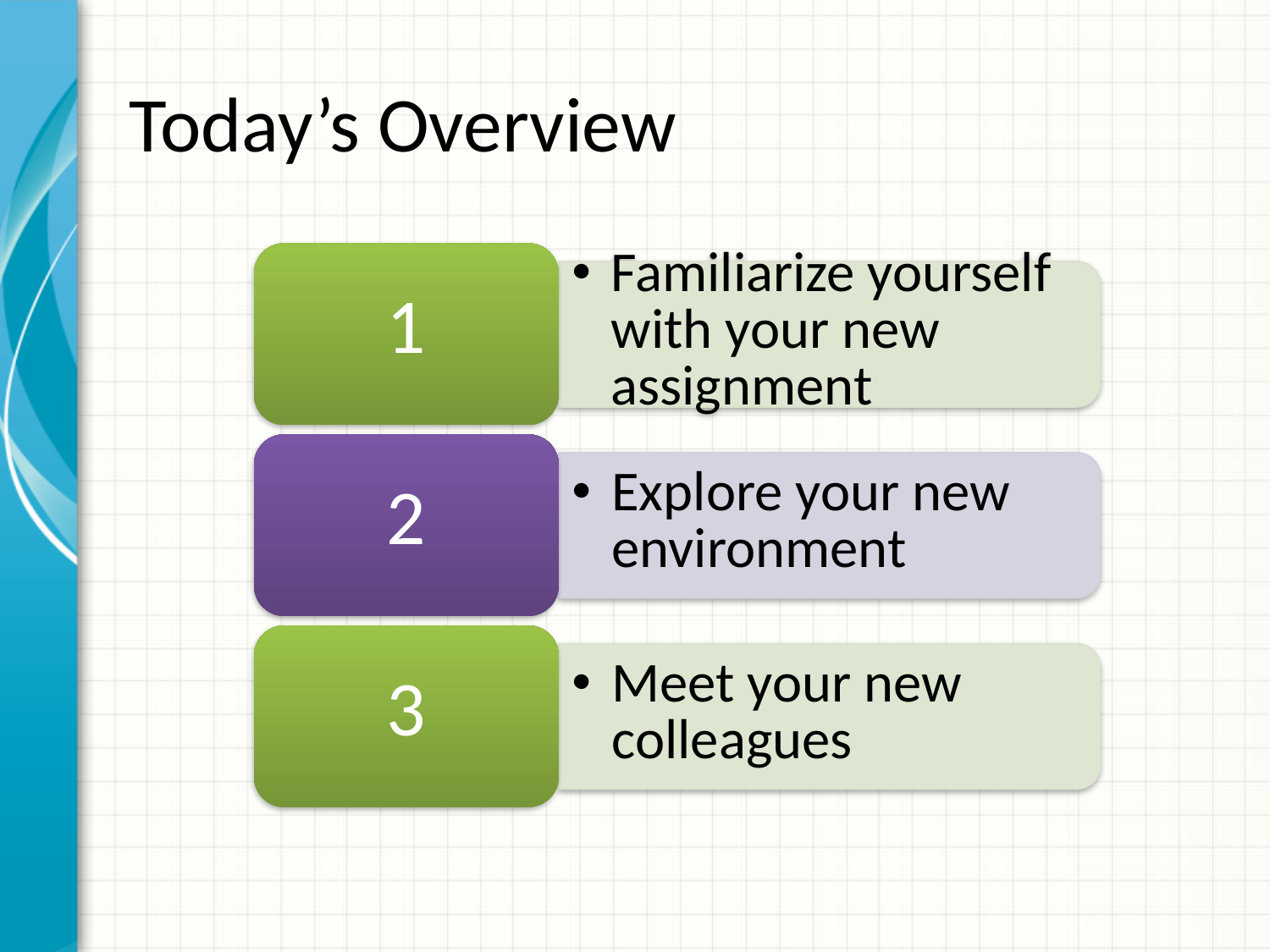

# Today’s Overview
1
2
Explore your new environment
3
Meet your new colleagues
Familiarize yourself with your new assignment